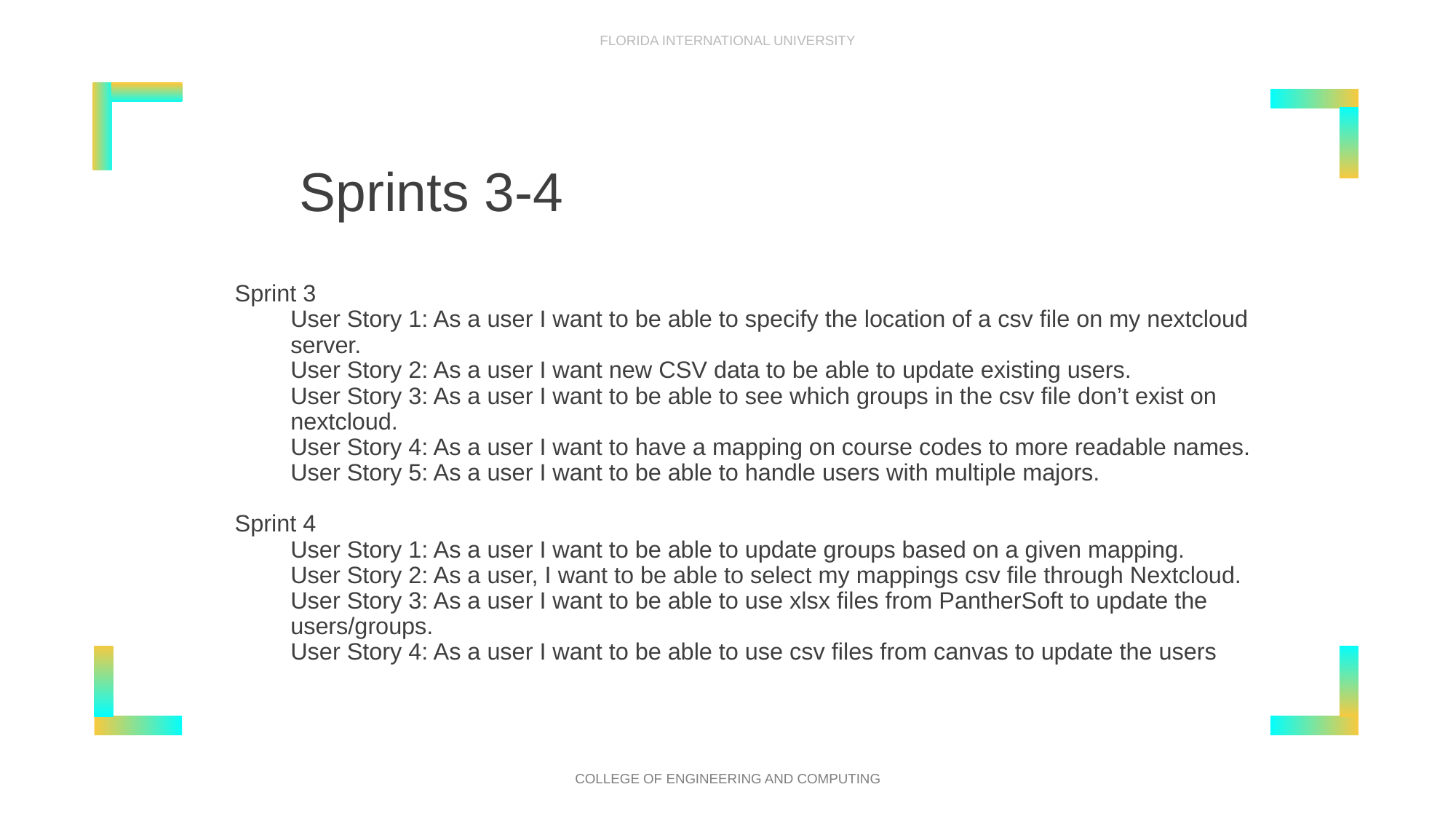

# Sprints 3-4
Sprint 3
User Story 1: As a user I want to be able to specify the location of a csv file on my nextcloud server.
User Story 2: As a user I want new CSV data to be able to update existing users.
User Story 3: As a user I want to be able to see which groups in the csv file don’t exist on nextcloud.
User Story 4: As a user I want to have a mapping on course codes to more readable names.
User Story 5: As a user I want to be able to handle users with multiple majors.

Sprint 4
User Story 1: As a user I want to be able to update groups based on a given mapping.
User Story 2: As a user, I want to be able to select my mappings csv file through Nextcloud.
User Story 3: As a user I want to be able to use xlsx files from PantherSoft to update the users/groups.
User Story 4: As a user I want to be able to use csv files from canvas to update the users